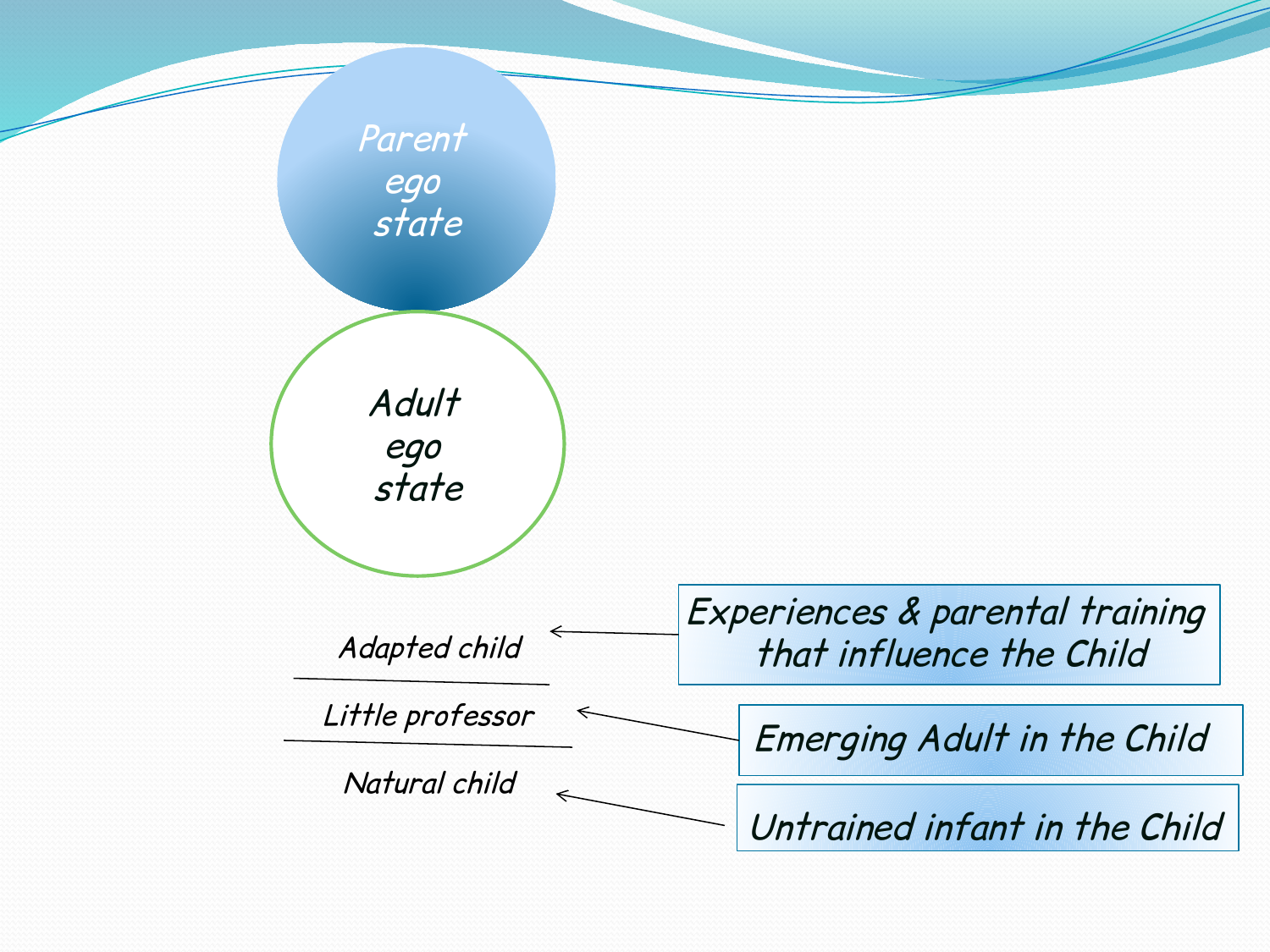

Parent
ego
state
Adult
ego
state

Adapted child

Little professor

Natural child

Experiences & parental training
that influence the Child

Emerging Adult in the Child

Untrained infant in the Child